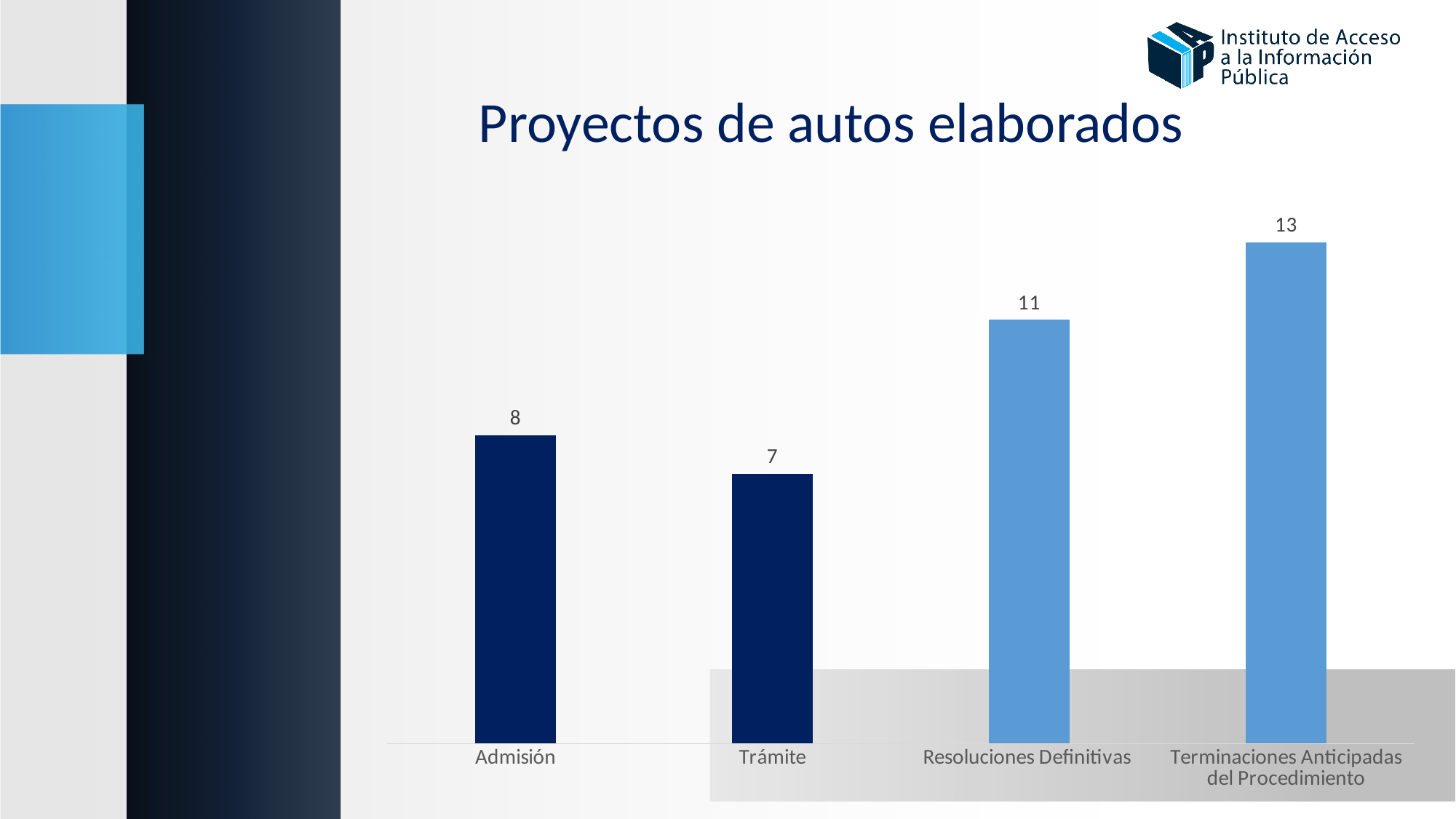

# Proyectos de autos elaborados

### Chart

| Category | Número de proyectos |
|---|---|
| Admisión | 8.0 |
| Trámite | 7.0 |
| Resoluciones Definitivas  | 11.0 |
| Terminaciones Anticipadas del Procedimiento | 13.0 |